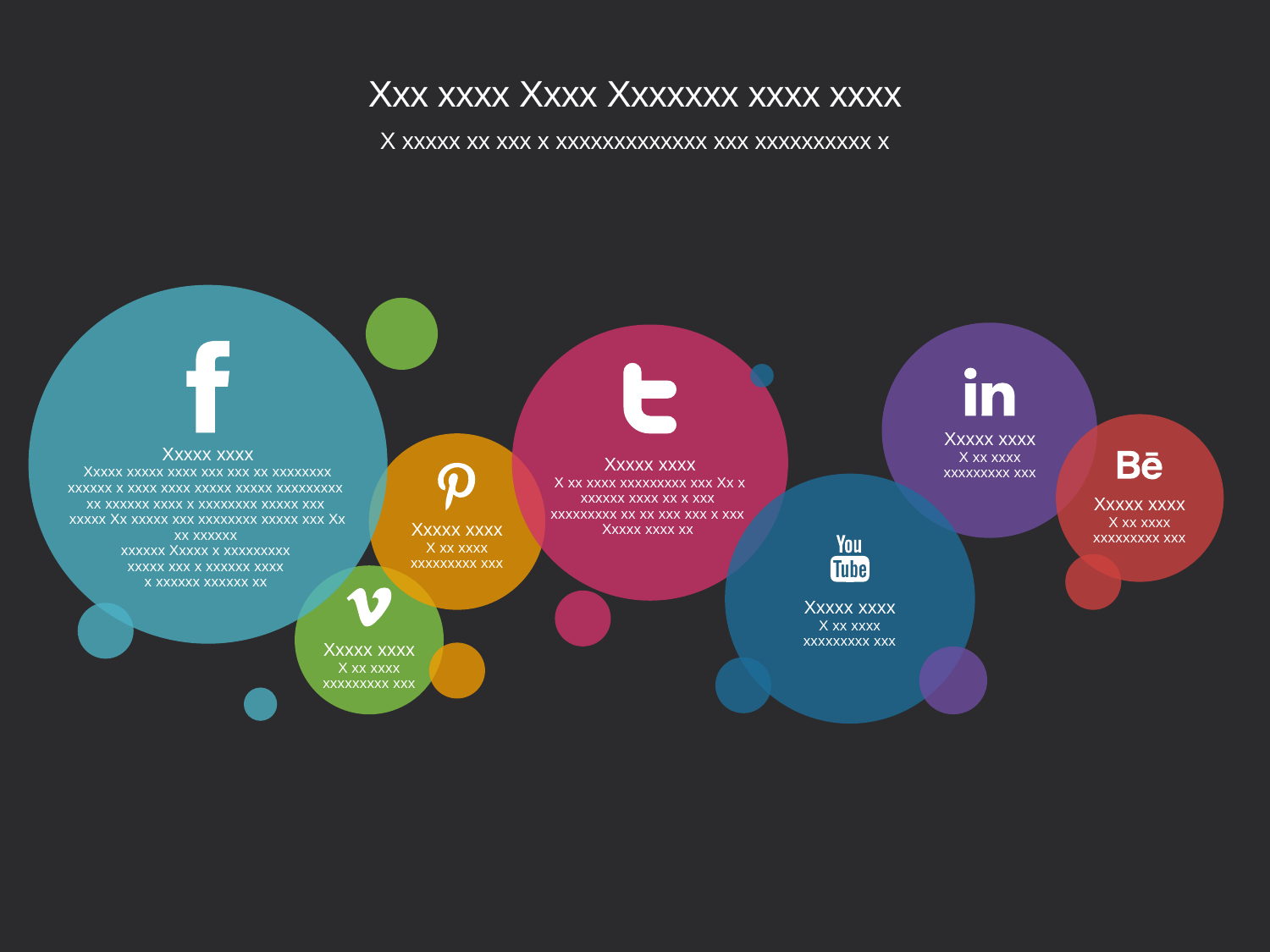

# Xxx xxxx Xxxx Xxxxxxx xxxx xxxx
X xxxxx xx xxx x xxxxxxxxxxxxx xxx xxxxxxxxxx x

Xxxxx xxxx
X xx xxxx xxxxxxxxx xxx

Xxxxx xxxx
Xxxxx xxxxx xxxx xxx xxx xx xxxxxxxx xxxxxx x xxxx xxxx xxxxx xxxxx xxxxxxxxx
xx xxxxxx xxxx x xxxxxxxx xxxxx xxx
xxxxx Xx xxxxx xxx xxxxxxxx xxxxx xxx Xx xx xxxxxx
xxxxxx Xxxxx x xxxxxxxxx
xxxxx xxx x xxxxxx xxxx
x xxxxxx xxxxxx xx
Xxxxx xxxx
X xx xxxx xxxxxxxxx xxx Xx x xxxxxx xxxx xx x xxx
xxxxxxxxx xx xx xxx xxx x xxx
Xxxxx xxxx xx

Xxxxx xxxx
X xx xxxx xxxxxxxxx xxx
Xxxxx xxxx
X xx xxxx xxxxxxxxx xxx

Xxxxx xxxx
X xx xxxx xxxxxxxxx xxx

Xxxxx xxxx
X xx xxxx xxxxxxxxx xxx